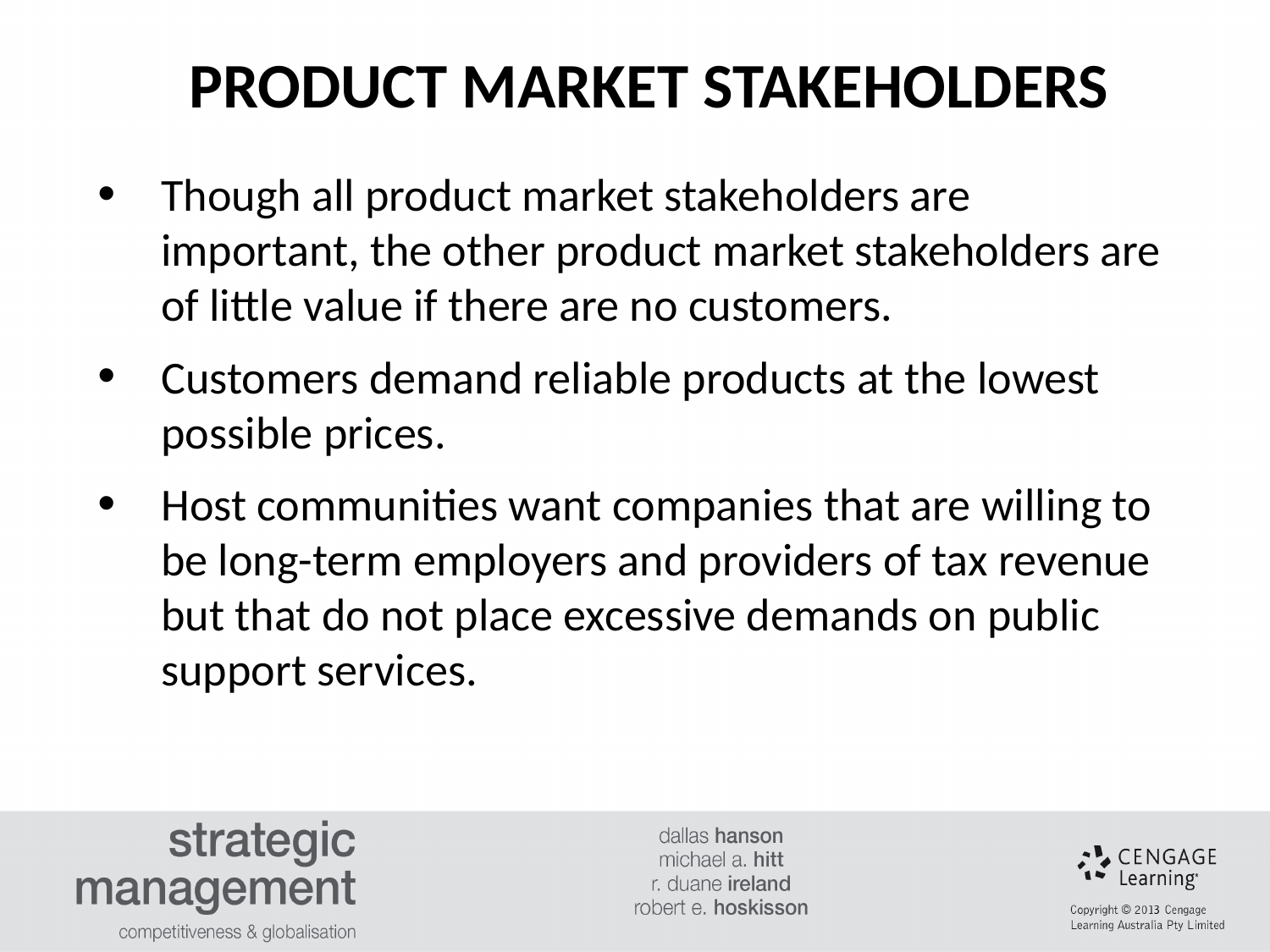

PRODUCT MARKET STAKEHOLDERS
#
Though all product market stakeholders are important, the other product market stakeholders are of little value if there are no customers.
Customers demand reliable products at the lowest possible prices.
Host communities want companies that are willing to be long-term employers and providers of tax revenue but that do not place excessive demands on public support services.